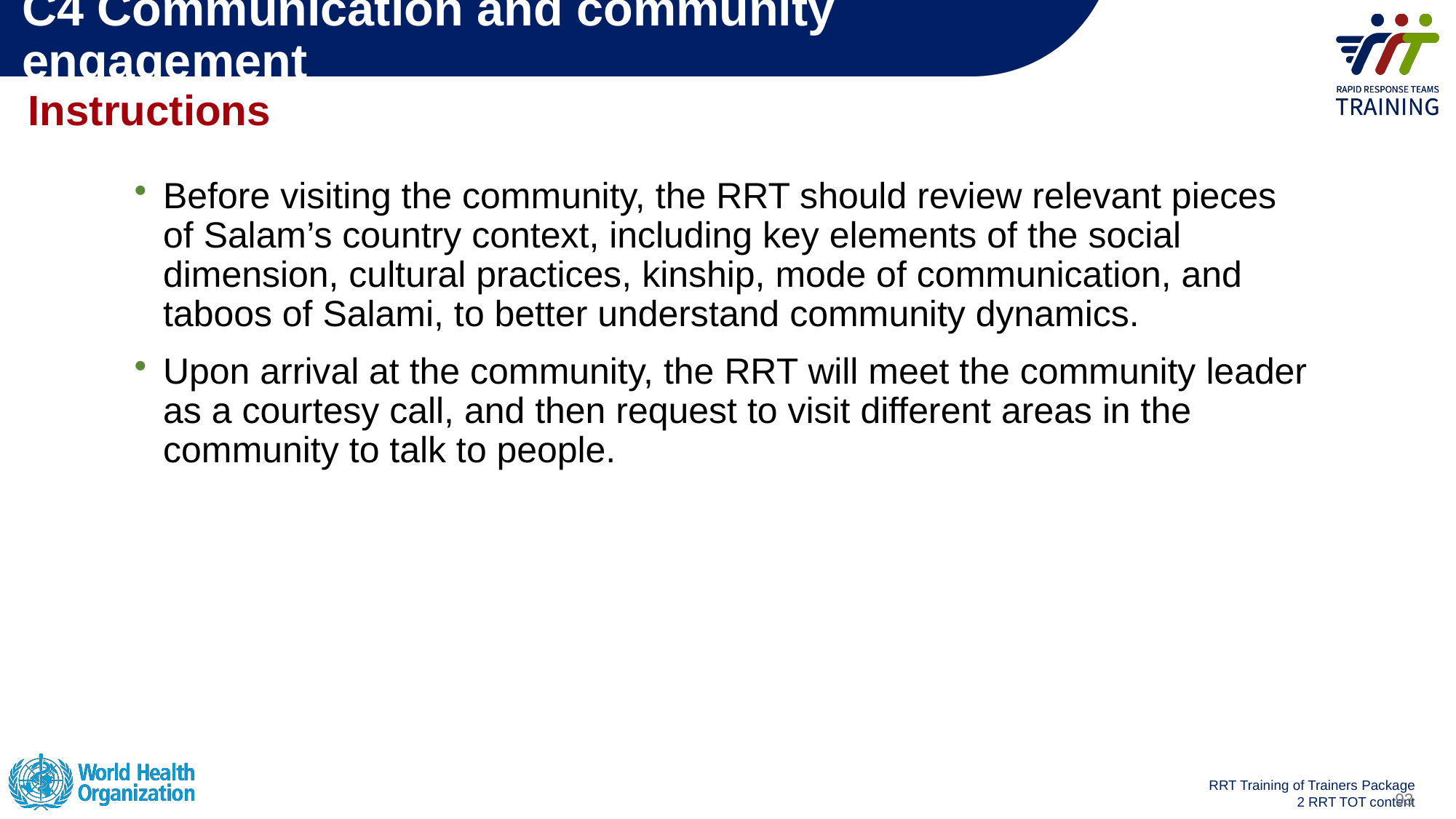

# C4 Communication and community engagement
Instructions
Before visiting the community, the RRT should review relevant pieces of Salam’s country context, including key elements of the social dimension, cultural practices, kinship, mode of communication, and taboos of Salami, to better understand community dynamics.
Upon arrival at the community, the RRT will meet the community leader as a courtesy call, and then request to visit different areas in the community to talk to people.